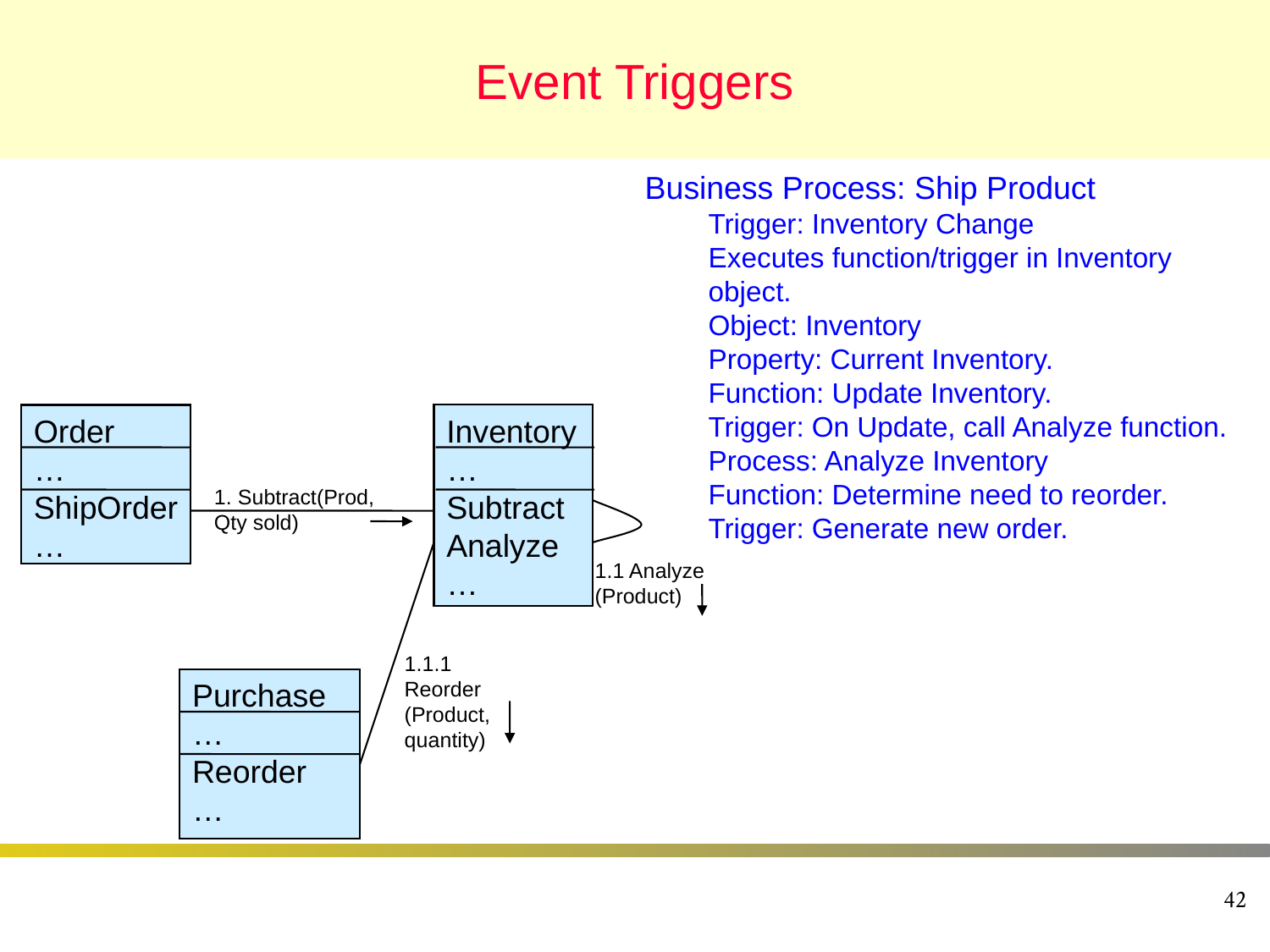

# Event Triggers
Business Process: Ship Product
Trigger: Inventory Change
Executes function/trigger in Inventory object.
Object: Inventory
Property: Current Inventory.
Function: Update Inventory.
Trigger: On Update, call Analyze function.
Process: Analyze Inventory
Function: Determine need to reorder.
Trigger: Generate new order.

Order
…
ShipOrder
…
Inventory
…
Subtract
Analyze
…
Inventory
…
Subtract
Analyze
…

1. Subtract(Prod,
Qty sold)

1.1 Analyze
(Product)
low

1.1.1
Reorder
(Product,
quantity)
Purchase
…
Reorder
…

42